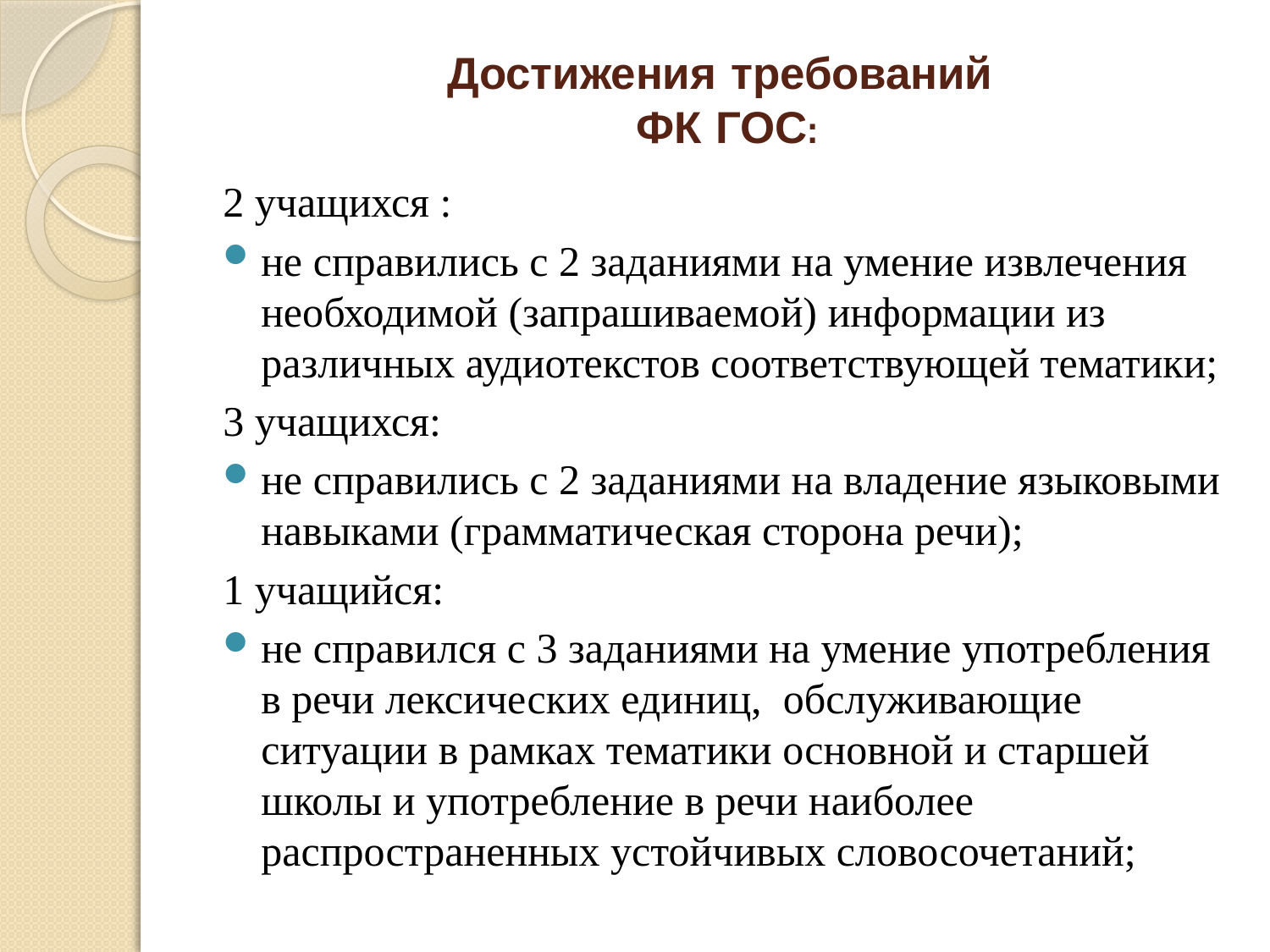

# Достижения требований ФК ГОС:
2 учащихся :
не справились с 2 заданиями на умение извлечения необходимой (запрашиваемой) информации из различных аудиотекстов соответствующей тематики;
3 учащихся:
не справились с 2 заданиями на владение языковыми навыками (грамматическая сторона речи);
1 учащийся:
не справился с 3 заданиями на умение употребления в речи лексических единиц,  обслуживающие ситуации в рамках тематики основной и старшей школы и употребление в речи наиболее распространенных устойчивых словосочетаний;